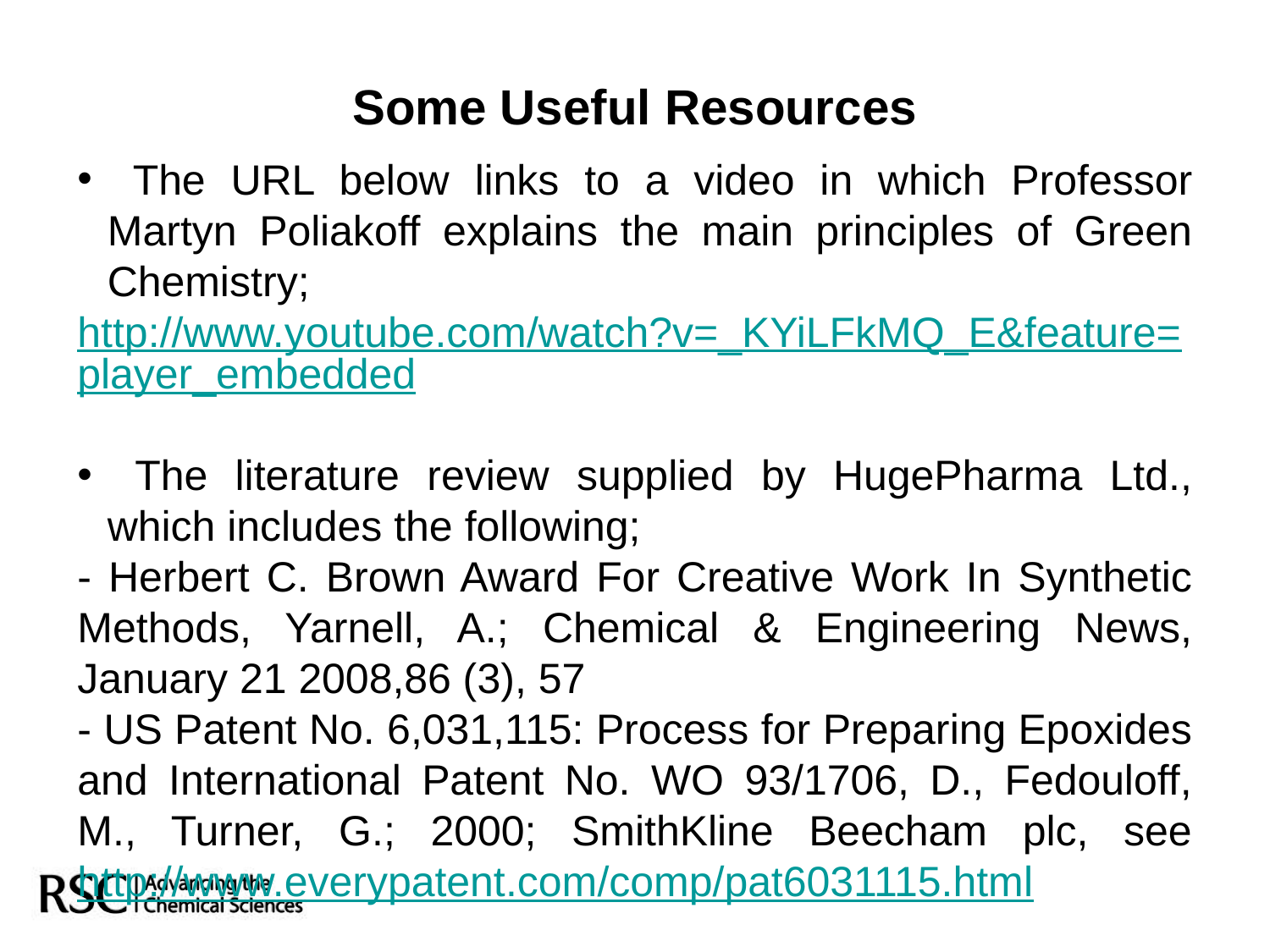

Some Useful Resources
 The URL below links to a video in which Professor Martyn Poliakoff explains the main principles of Green Chemistry;
http://www.youtube.com/watch?v=_KYiLFkMQ_E&feature=player_embedded

 The literature review supplied by HugePharma Ltd., which includes the following;
- Herbert C. Brown Award For Creative Work In Synthetic Methods, Yarnell, A.; Chemical & Engineering News, January 21 2008,86 (3), 57
- US Patent No. 6,031,115: Process for Preparing Epoxides and International Patent No. WO 93/1706, D., Fedouloff, M., Turner, G.; 2000; SmithKline Beecham plc, see http://www.everypatent.com/comp/pat6031115.html